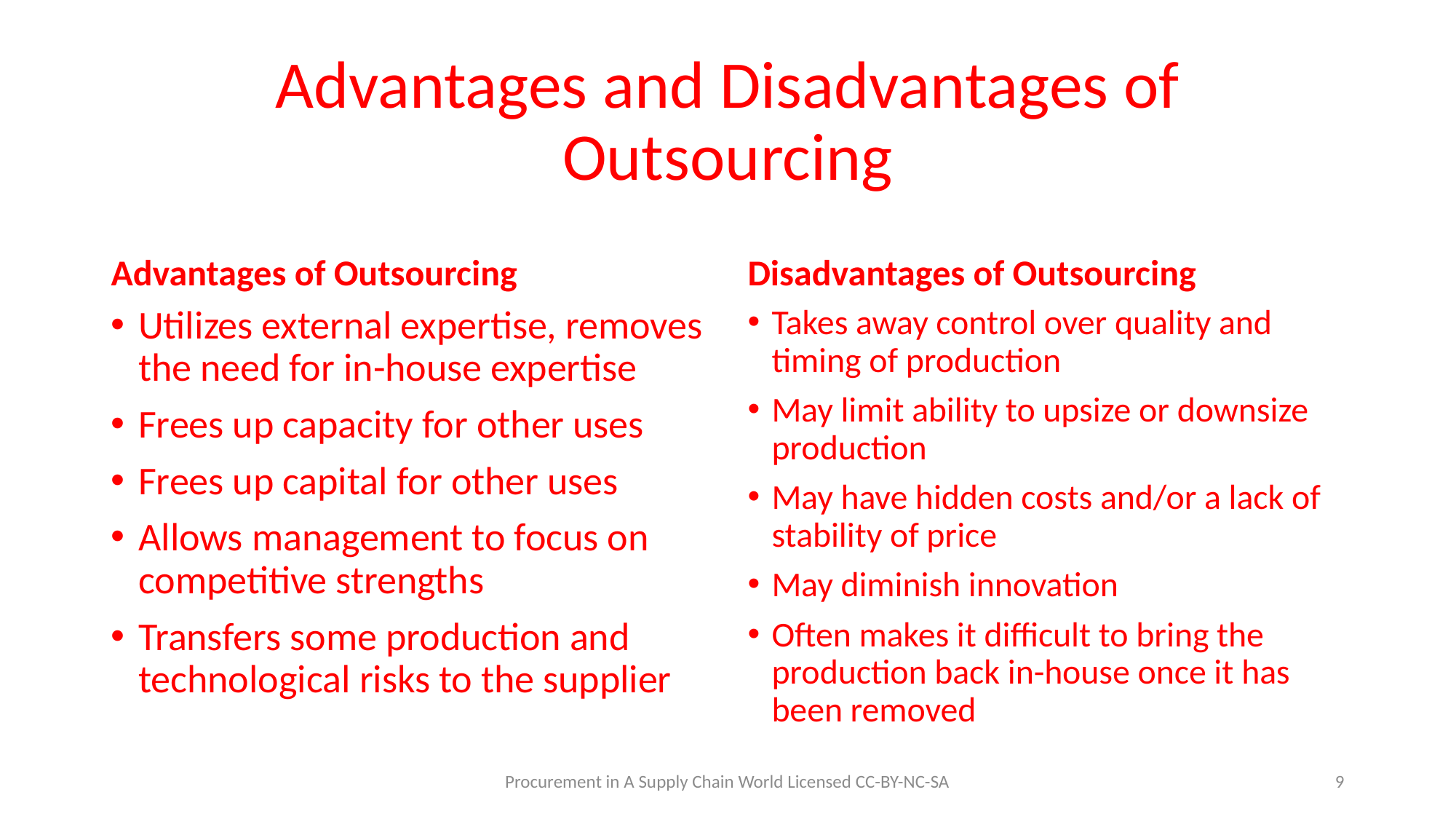

# Advantages and Disadvantages of Outsourcing
Advantages of Outsourcing
Disadvantages of Outsourcing
Utilizes external expertise, removes the need for in-house expertise
Frees up capacity for other uses
Frees up capital for other uses
Allows management to focus on competitive strengths
Transfers some production and technological risks to the supplier

Takes away control over quality and timing of production
May limit ability to upsize or downsize production
May have hidden costs and/or a lack of stability of price
May diminish innovation
Often makes it difficult to bring the production back in-house once it has been removed

Procurement in A Supply Chain World Licensed CC-BY-NC-SA
9